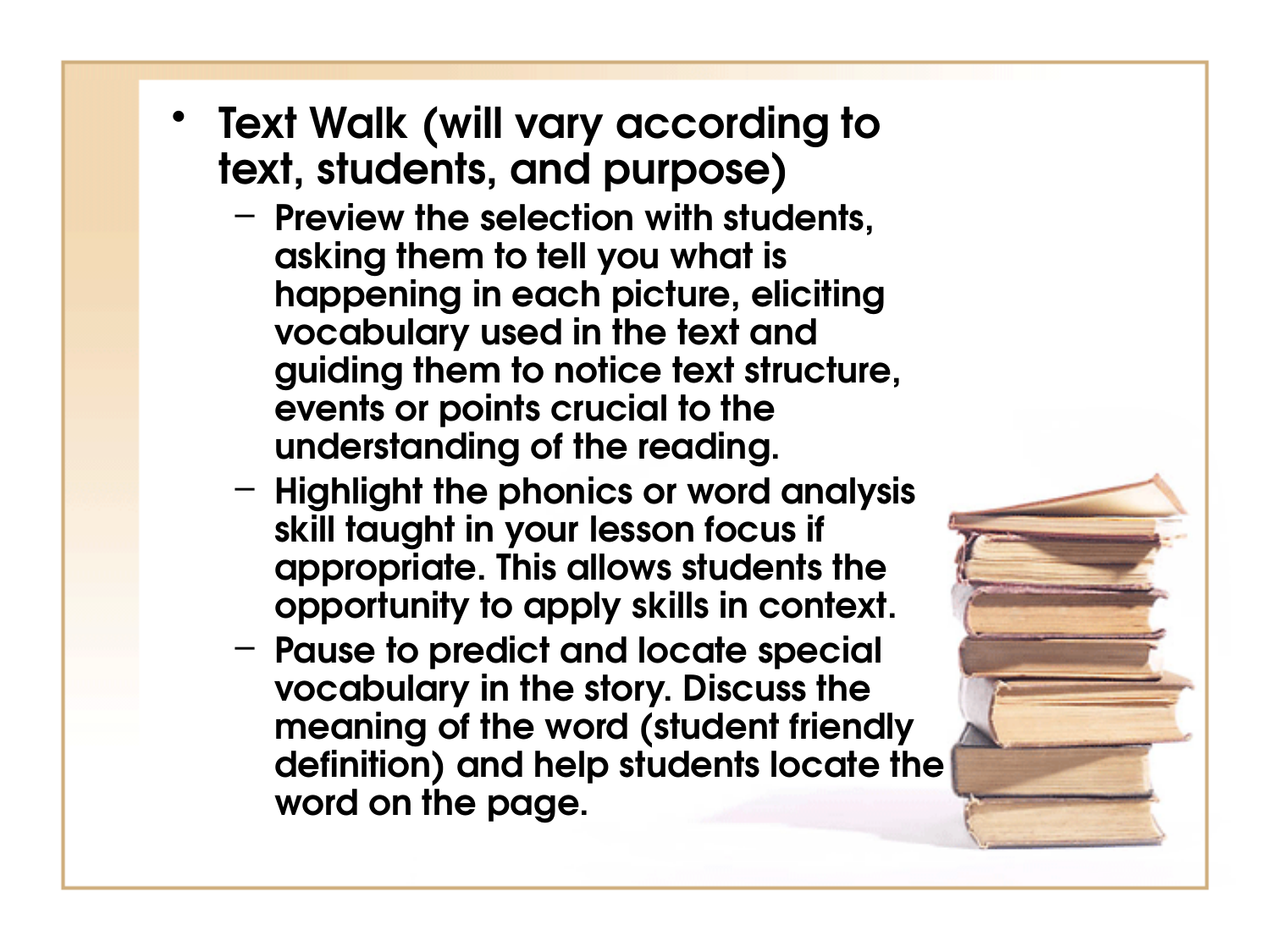

Text Walk (will vary according to text, students, and purpose)
Preview the selection with students, asking them to tell you what is happening in each picture, eliciting vocabulary used in the text and guiding them to notice text structure, events or points crucial to the understanding of the reading.
Highlight the phonics or word analysis skill taught in your lesson focus if appropriate. This allows students the opportunity to apply skills in context.
Pause to predict and locate special vocabulary in the story. Discuss the meaning of the word (student friendly definition) and help students locate the word on the page.